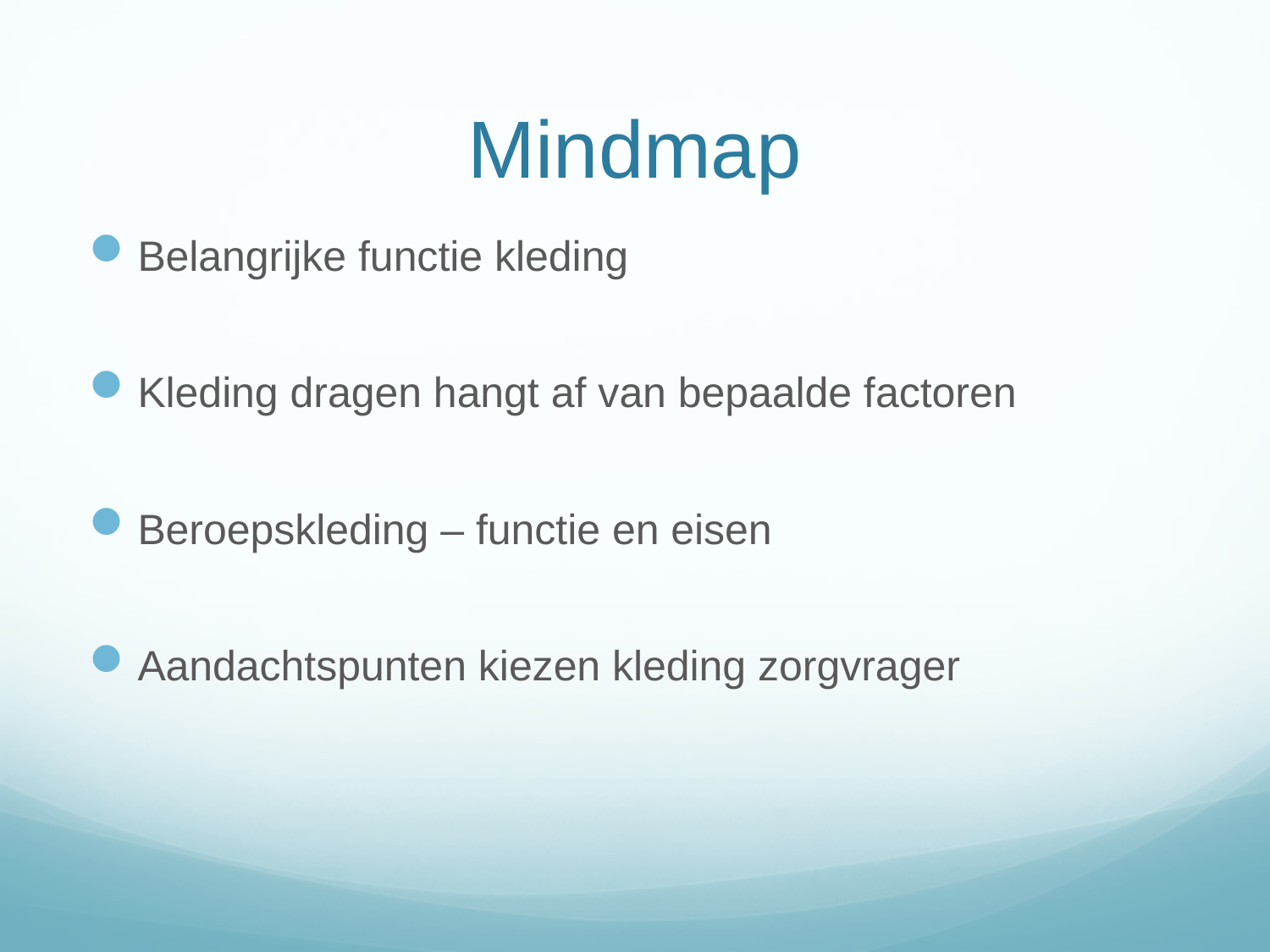

# Mindmap
Belangrijke functie kleding
Kleding dragen hangt af van bepaalde factoren
Beroepskleding – functie en eisen
Aandachtspunten kiezen kleding zorgvrager